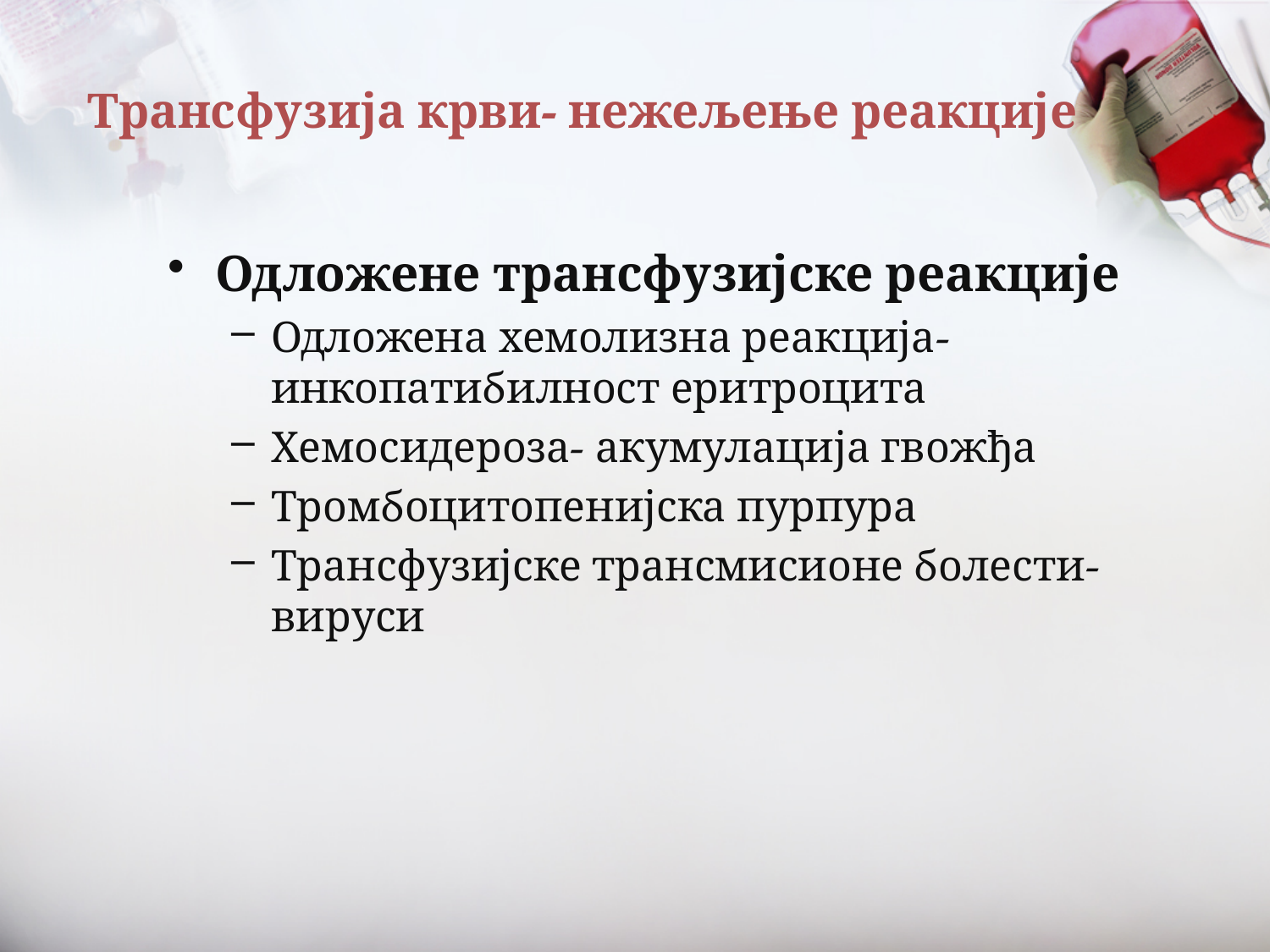

# Трансфузија крви- нежељење реакције
Одложене трансфузијске реакције
Одложена хемолизна реакција-инкопатибилност еритроцита
Хемосидероза- акумулација гвожђа
Тромбоцитопенијска пурпура
Трансфузијске трансмисионе болести- вируси